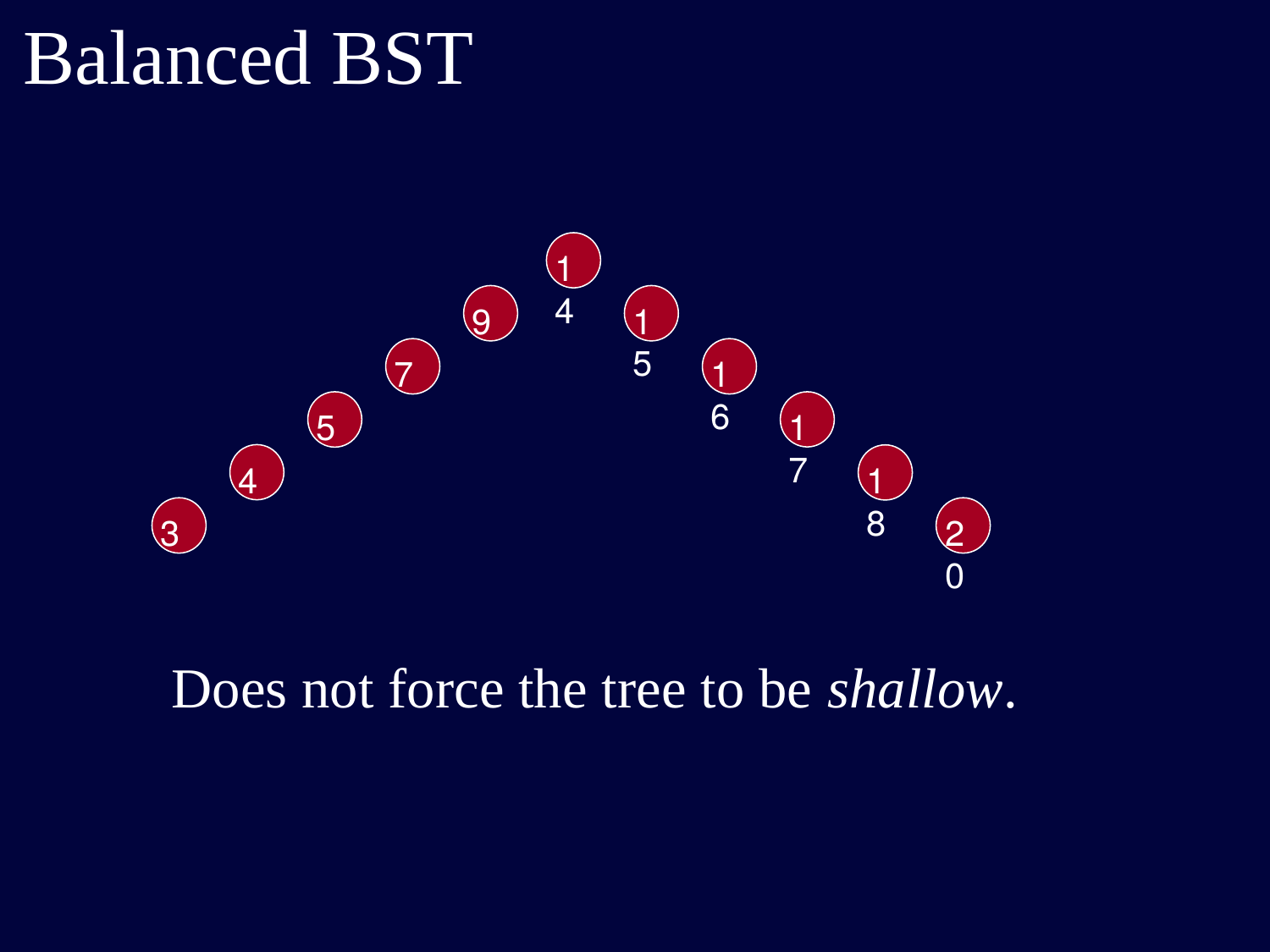

# Balanced BST

14

9

15

7

16

5

17

4

18

3

20
Does not force the tree to be shallow.